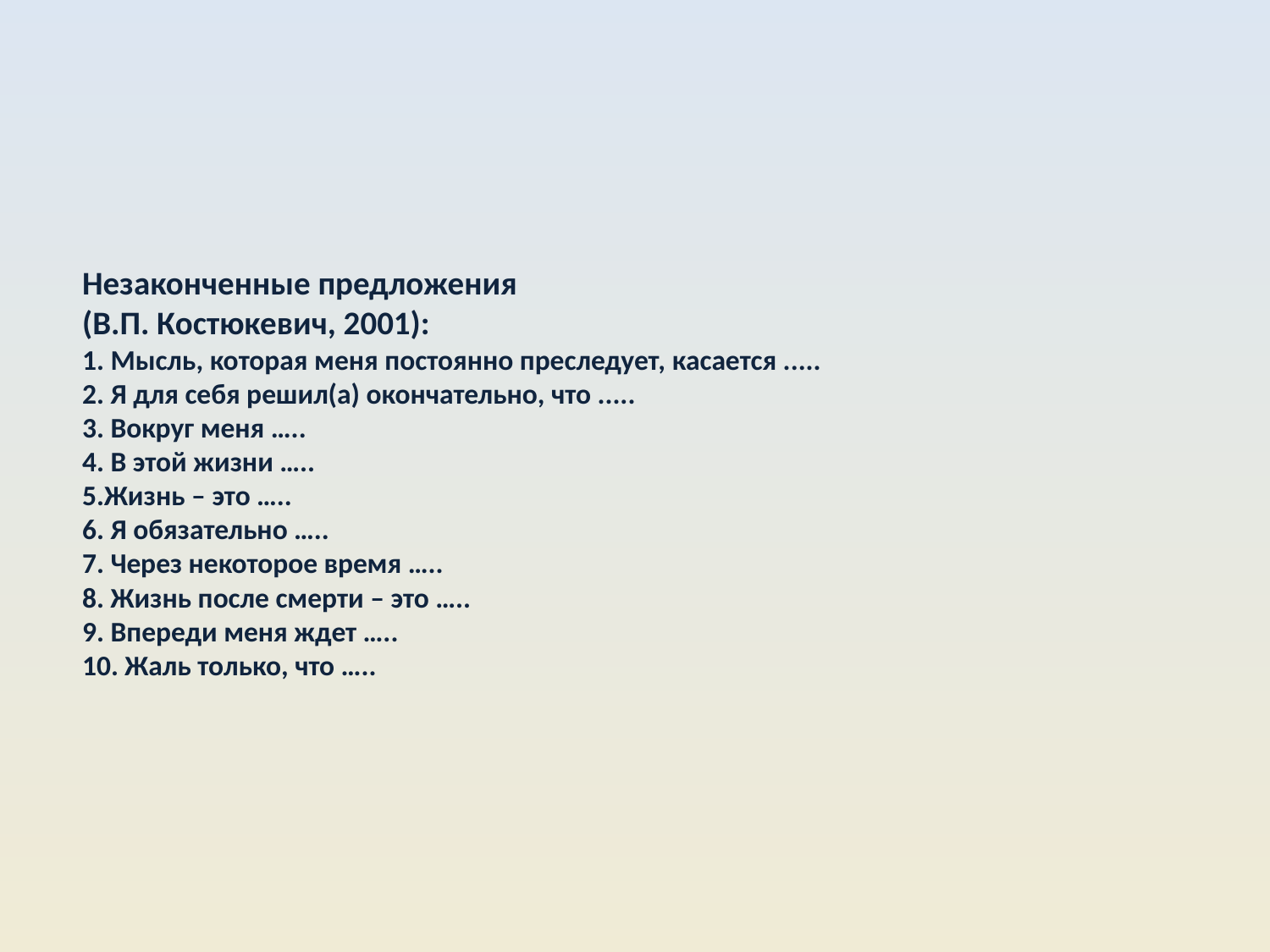

# Незаконченные предложения (В.П. Костюкевич, 2001): 1. Мысль, которая меня постоянно преследует, касается ..... 2. Я для себя решил(а) окончательно, что ..... 3. Вокруг меня ….. 4. В этой жизни ….. 5.Жизнь – это ….. 6. Я обязательно ….. 7. Через некоторое время ….. 8. Жизнь после смерти – это ….. 9. Впереди меня ждет ….. 10. Жаль только, что …..